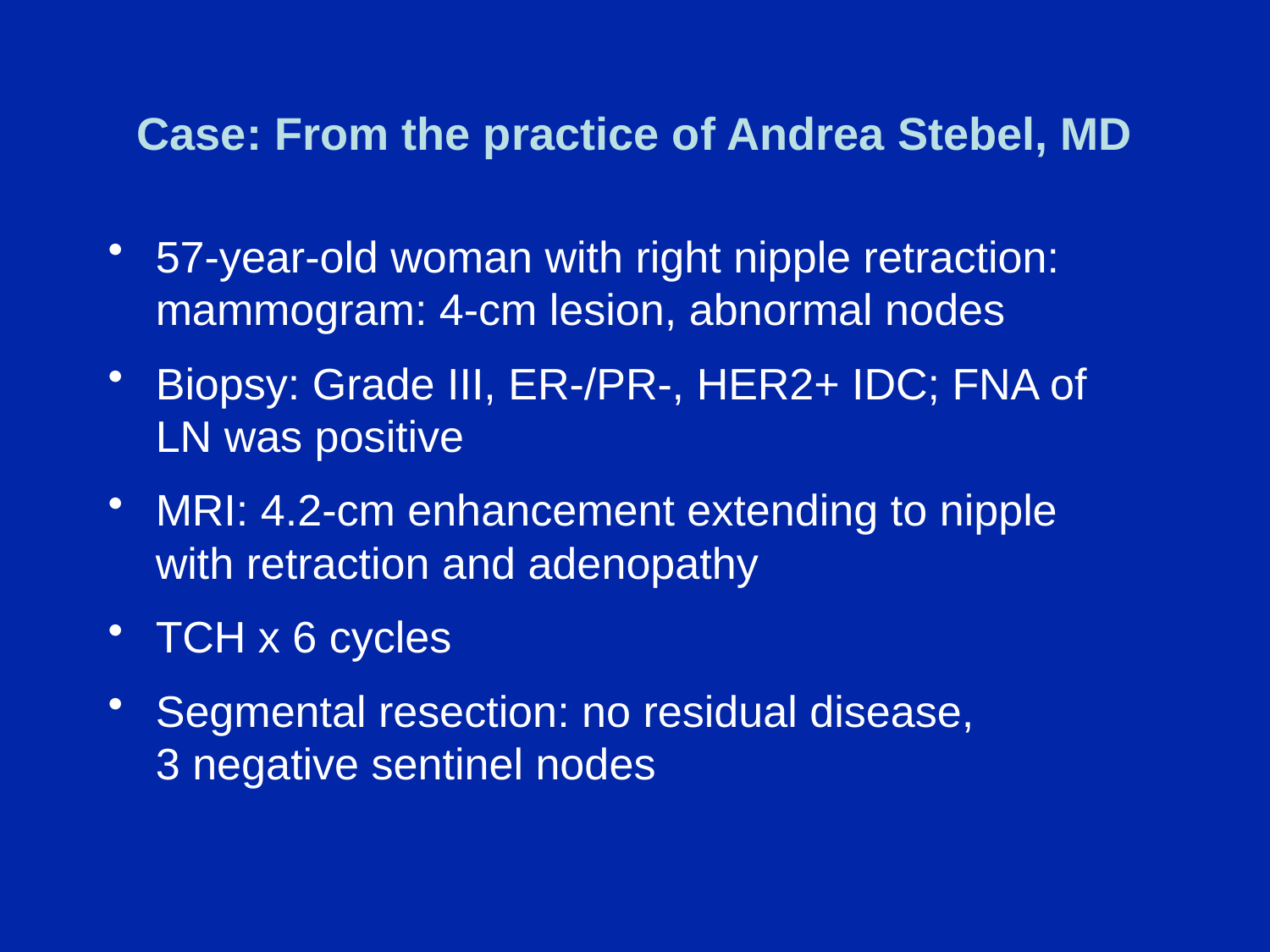

# Case: From the practice of Andrea Stebel, MD
57-year-old woman with right nipple retraction: mammogram: 4-cm lesion, abnormal nodes
Biopsy: Grade III, ER-/PR-, HER2+ IDC; FNA of
LN was positive
MRI: 4.2-cm enhancement extending to nipple
with retraction and adenopathy
TCH x 6 cycles
Segmental resection: no residual disease,
3 negative sentinel nodes